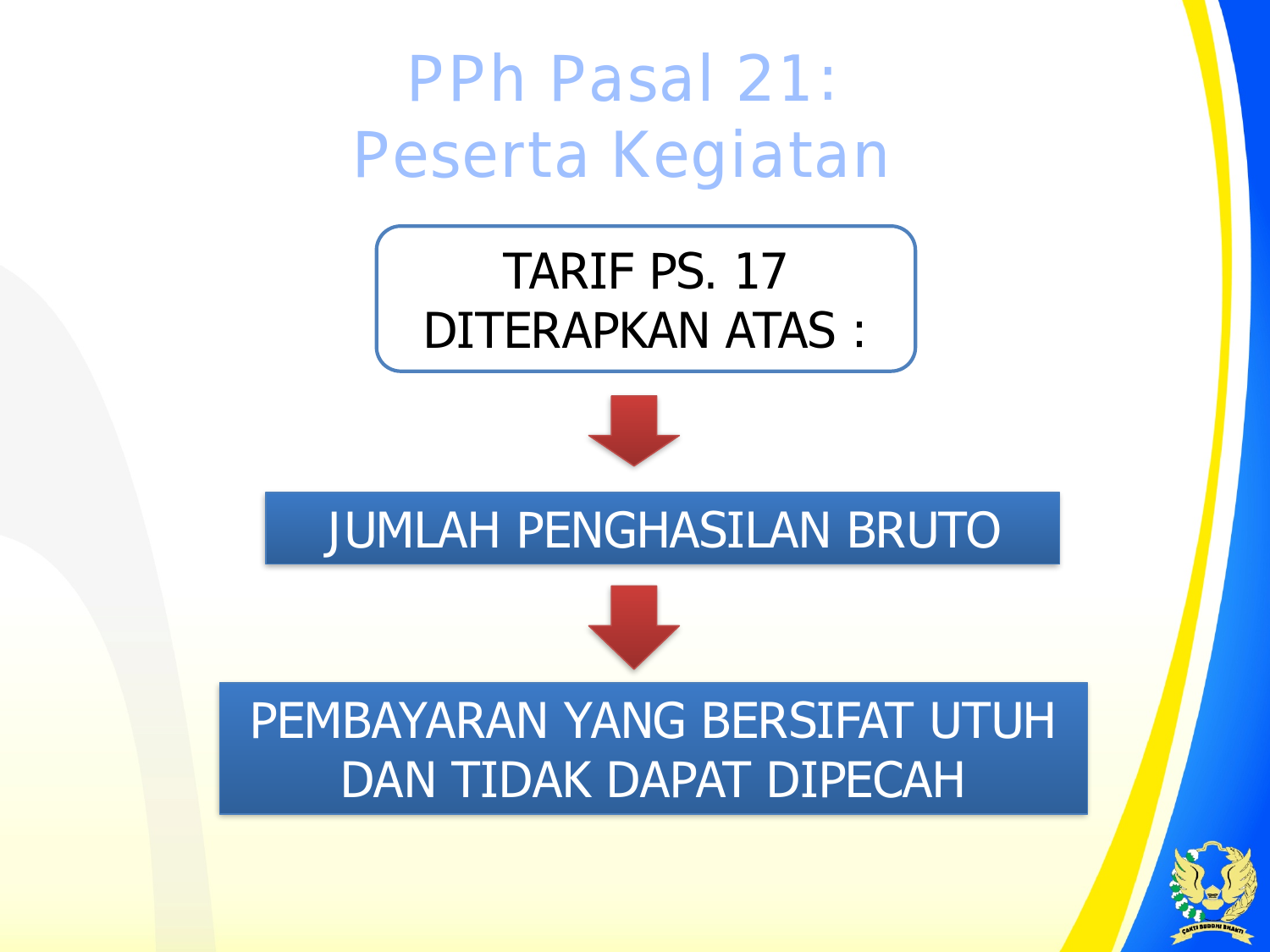

PPh Pasal 21:
Peserta Kegiatan
TARIF PS. 17 DITERAPKAN ATAS :

JUMLAH PENGHASILAN BRUTO

PEMBAYARAN YANG BERSIFAT UTUH DAN TIDAK DAPAT DIPECAH